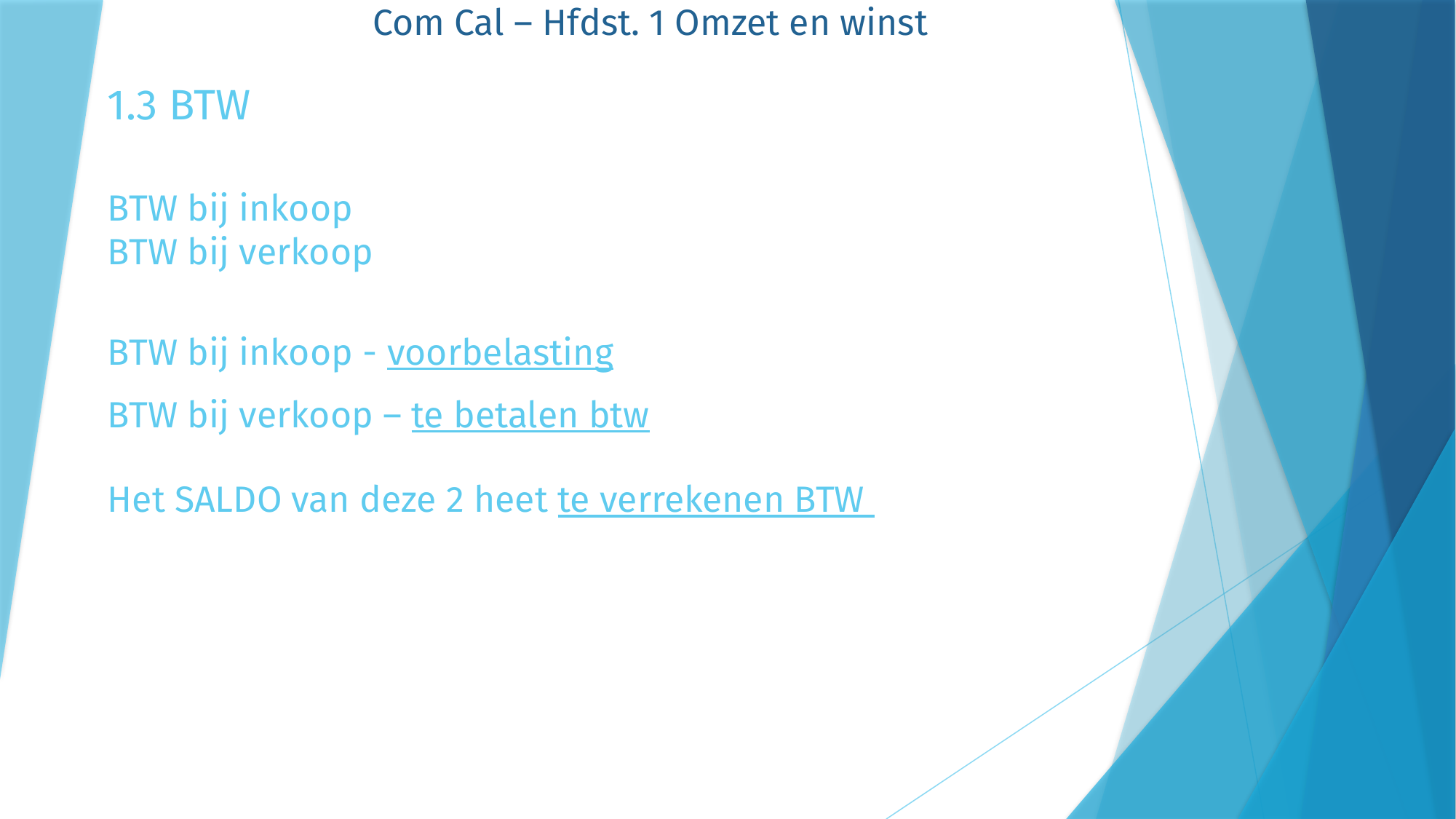

Com Cal – Hfdst. 1 Omzet en winst
1.3 BTW
BTW bij inkoop
BTW bij verkoop
BTW bij inkoop - voorbelasting
BTW bij verkoop – te betalen btw
Het SALDO van deze 2 heet te verrekenen BTW